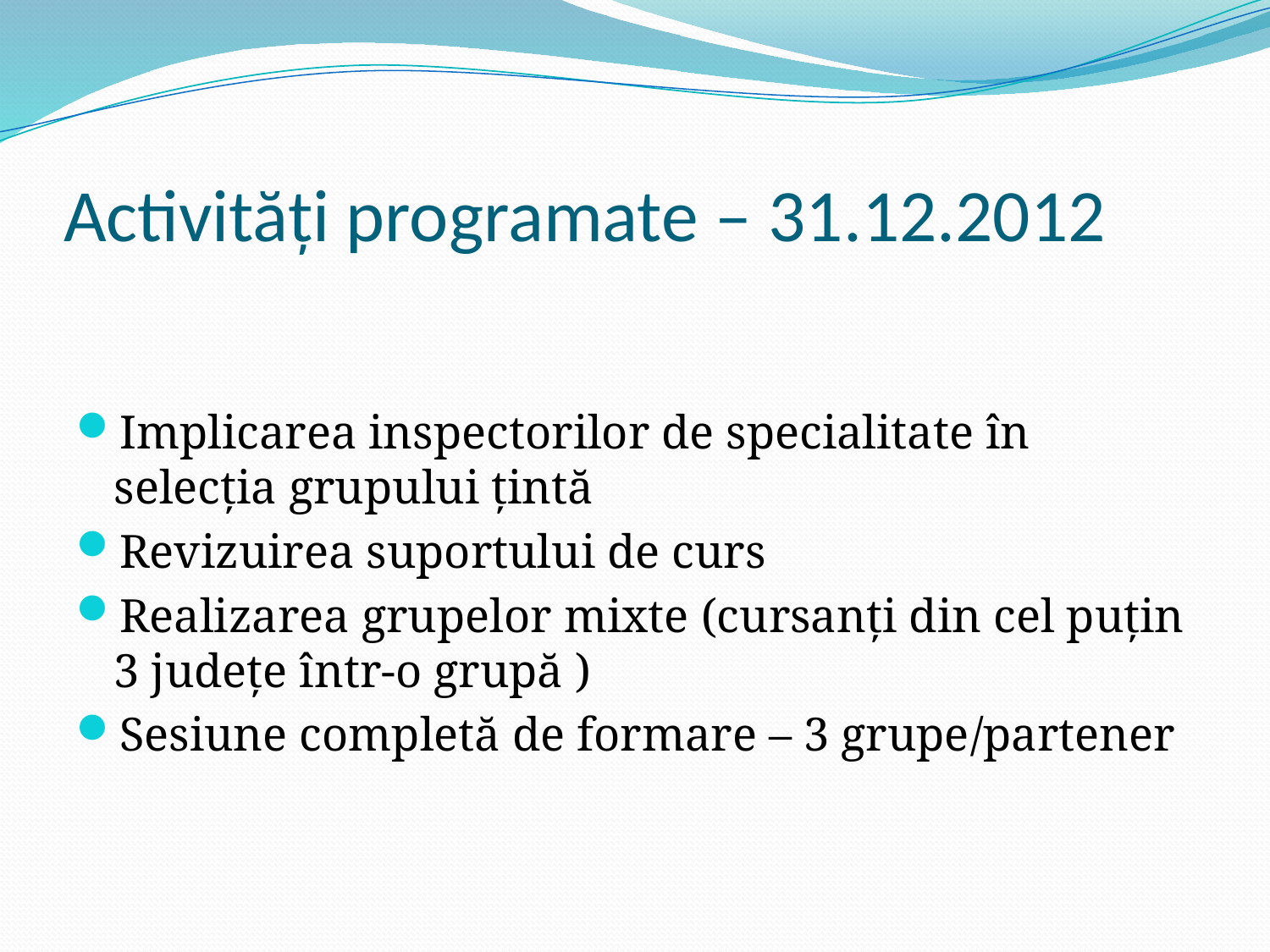

# Activităţi programate – 31.12.2012

Implicarea inspectorilor de specialitate în selecţia grupului ţintă
Revizuirea suportului de curs
Realizarea grupelor mixte (cursanţi din cel puţin 3 judeţe într-o grupă )
Sesiune completă de formare – 3 grupe/partener